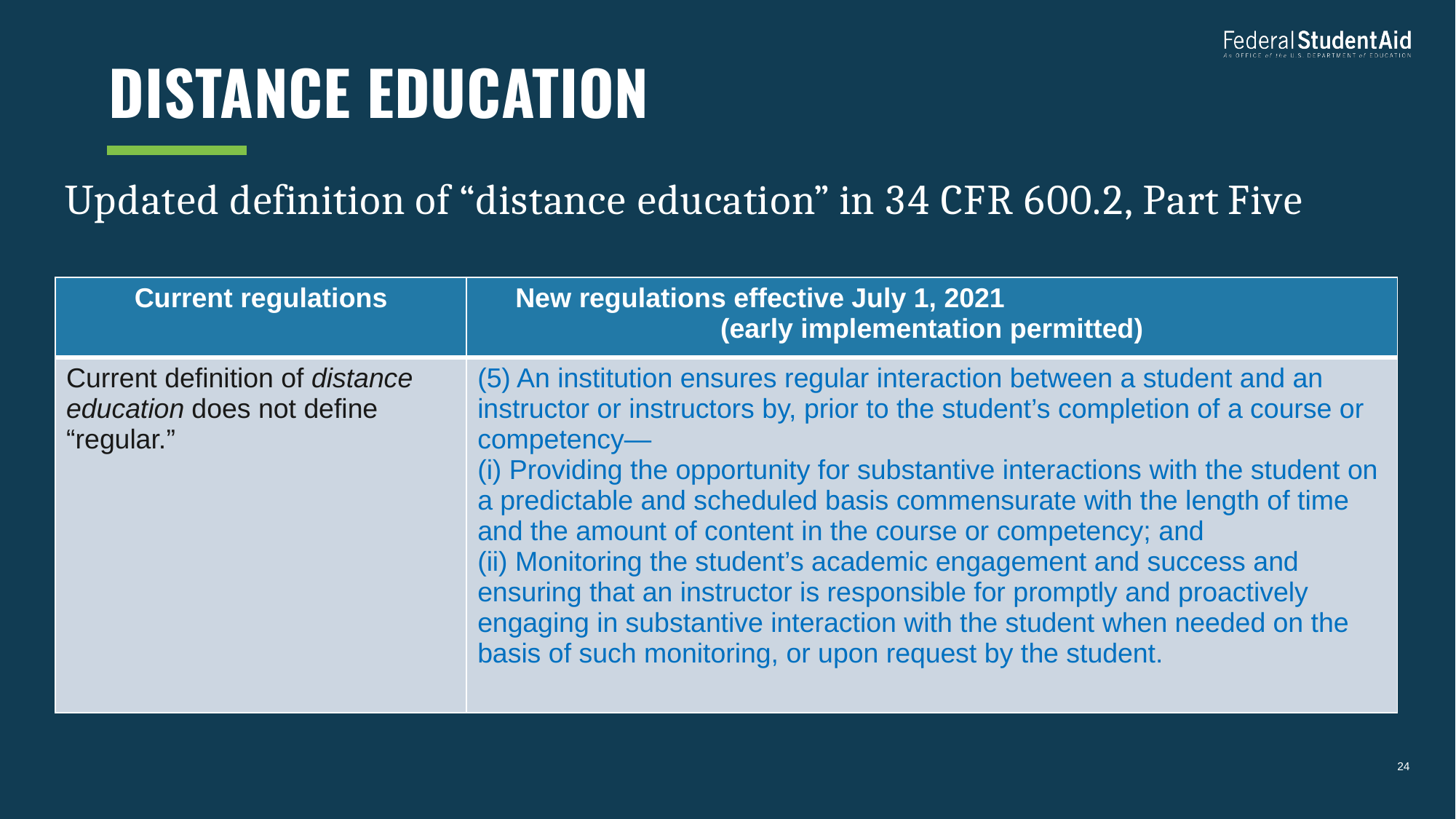

# Distance education
Updated definition of “distance education” in 34 CFR 600.2, Part Five
| Current regulations | New regulations effective July 1, 2021 (early implementation permitted) |
| --- | --- |
| Current definition of distance education does not define “regular.” | (5) An institution ensures regular interaction between a student and an instructor or instructors by, prior to the student’s completion of a course or competency— (i) Providing the opportunity for substantive interactions with the student on a predictable and scheduled basis commensurate with the length of time and the amount of content in the course or competency; and (ii) Monitoring the student’s academic engagement and success and ensuring that an instructor is responsible for promptly and proactively engaging in substantive interaction with the student when needed on the basis of such monitoring, or upon request by the student. |
24